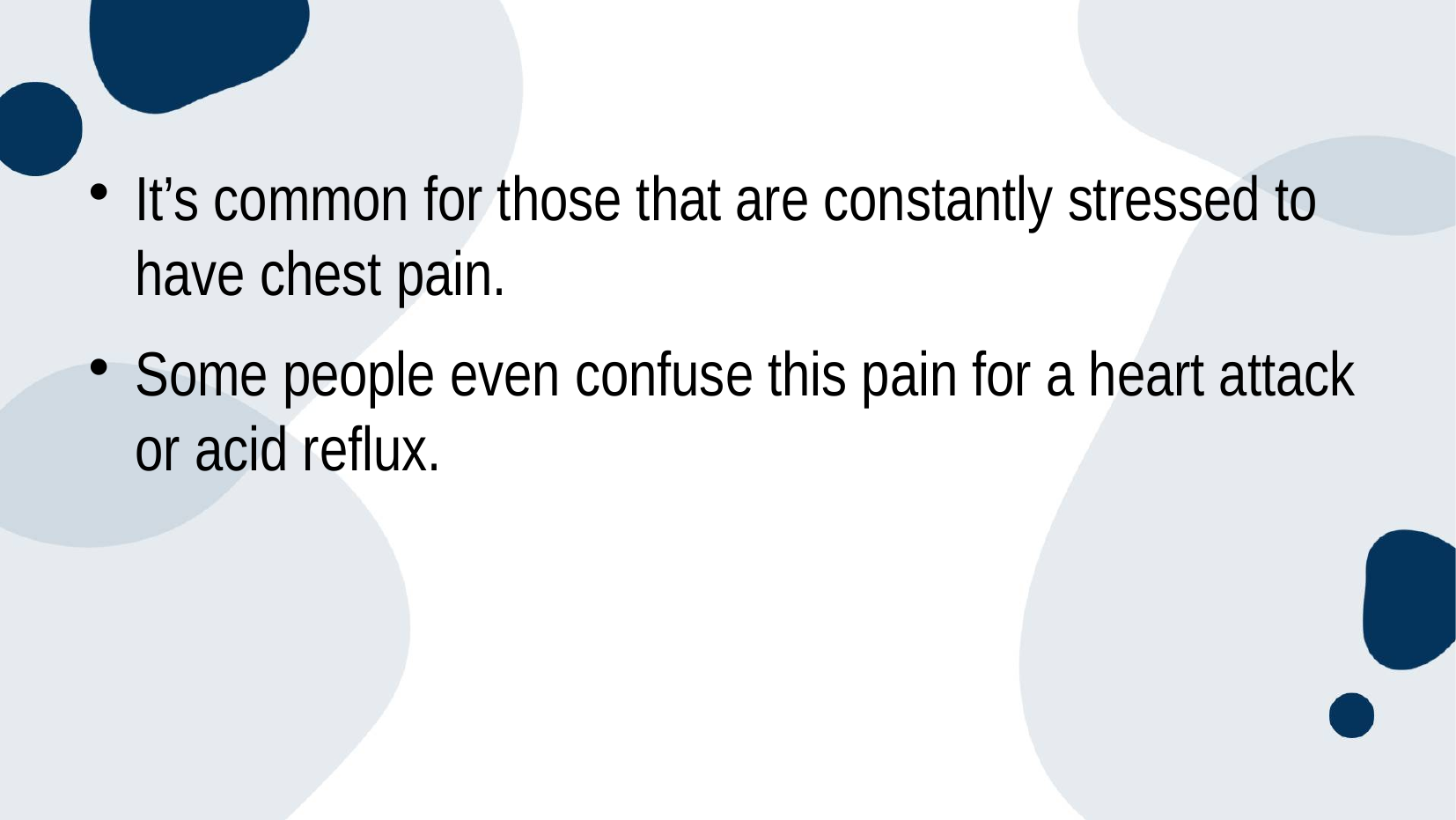

It’s common for those that are constantly stressed to have chest pain.
Some people even confuse this pain for a heart attack or acid reflux.